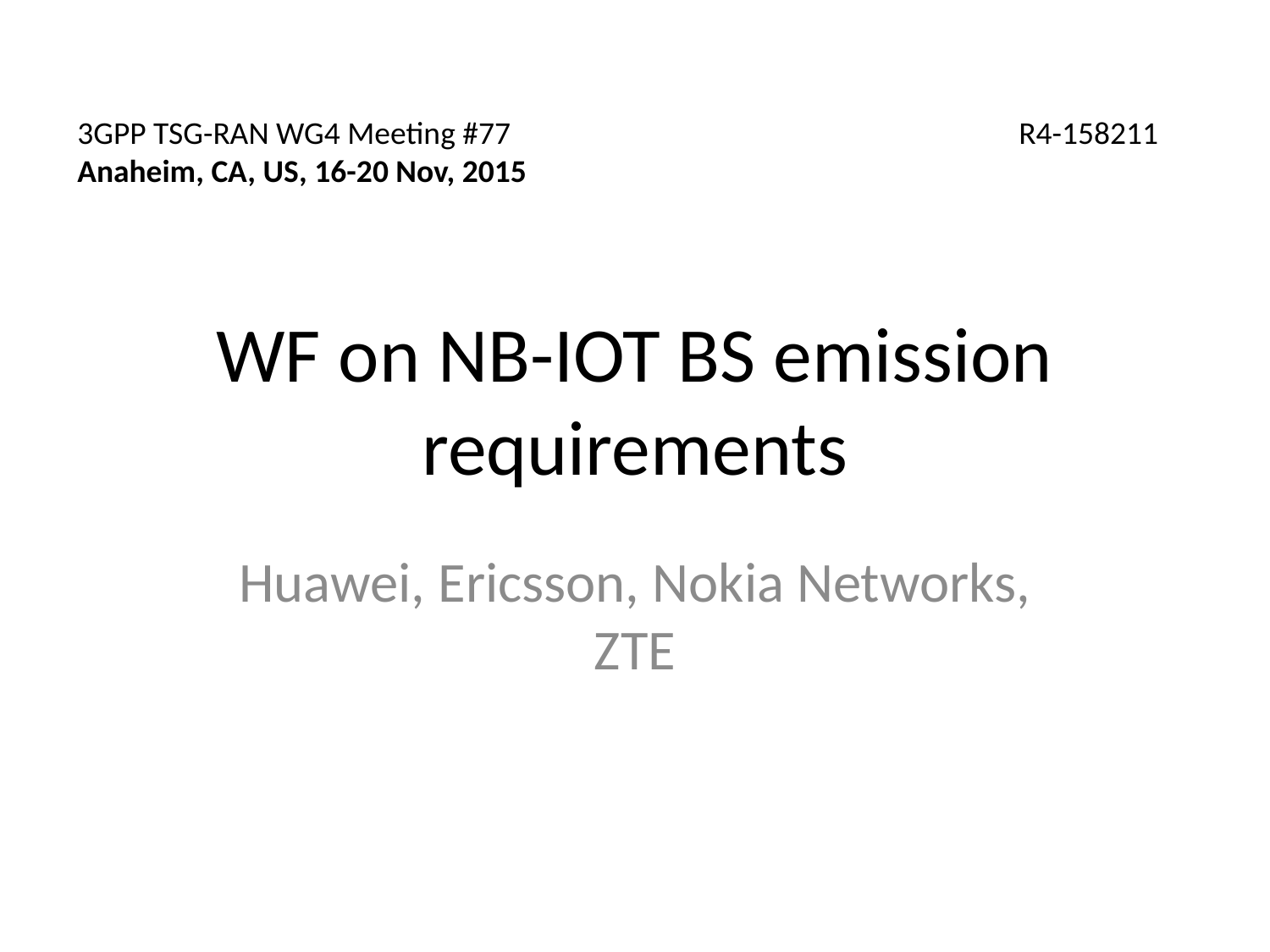

3GPP TSG-RAN WG4 Meeting #77			                         R4-158211
Anaheim, CA, US, 16-20 Nov, 2015
# WF on NB-IOT BS emission requirements
Huawei, Ericsson, Nokia Networks, ZTE